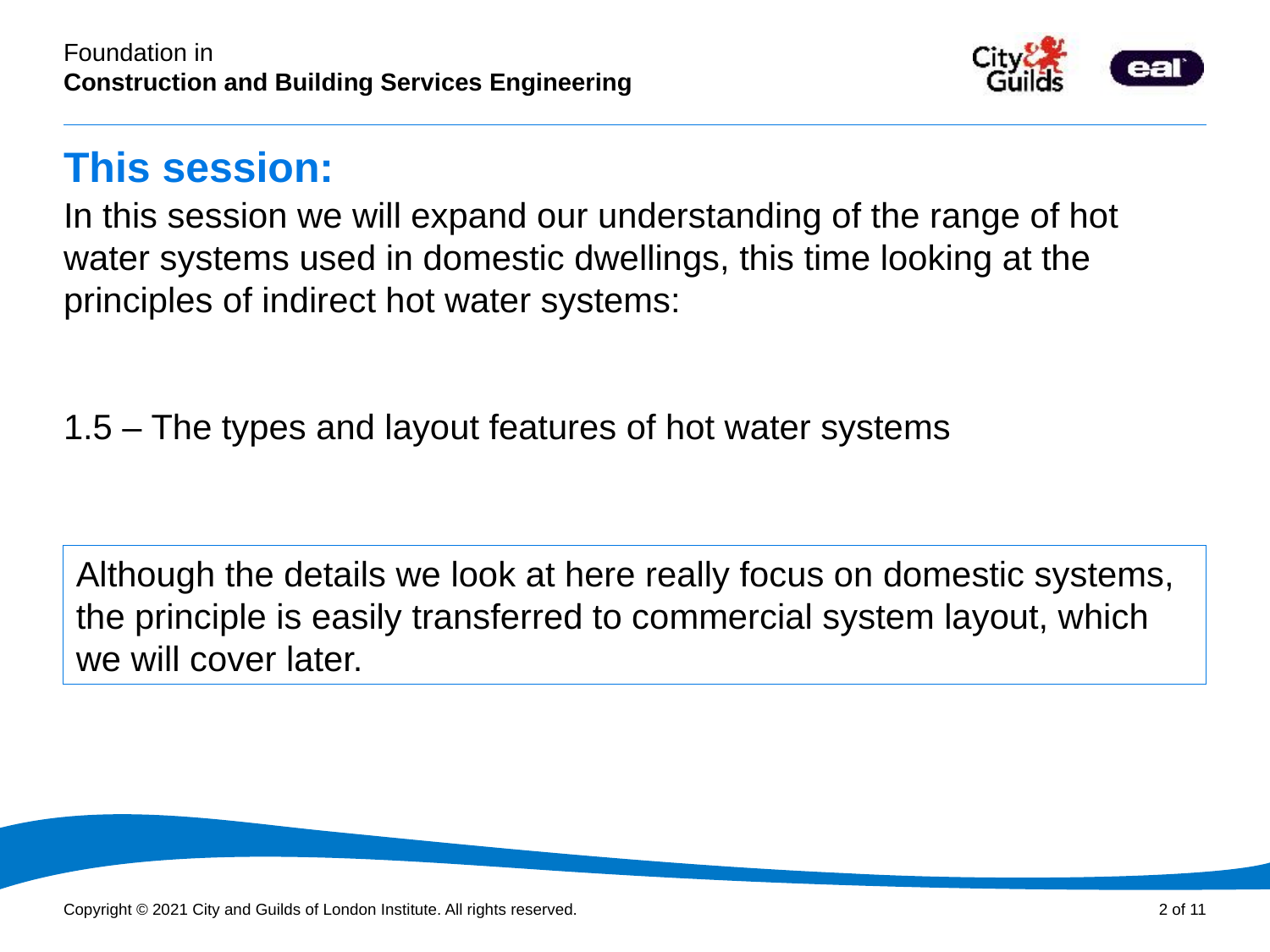

# This session:
In this session we will expand our understanding of the range of hot water systems used in domestic dwellings, this time looking at the principles of indirect hot water systems:

1.5 – The types and layout features of hot water systems

Although the details we look at here really focus on domestic systems, the principle is easily transferred to commercial system layout, which we will cover later.